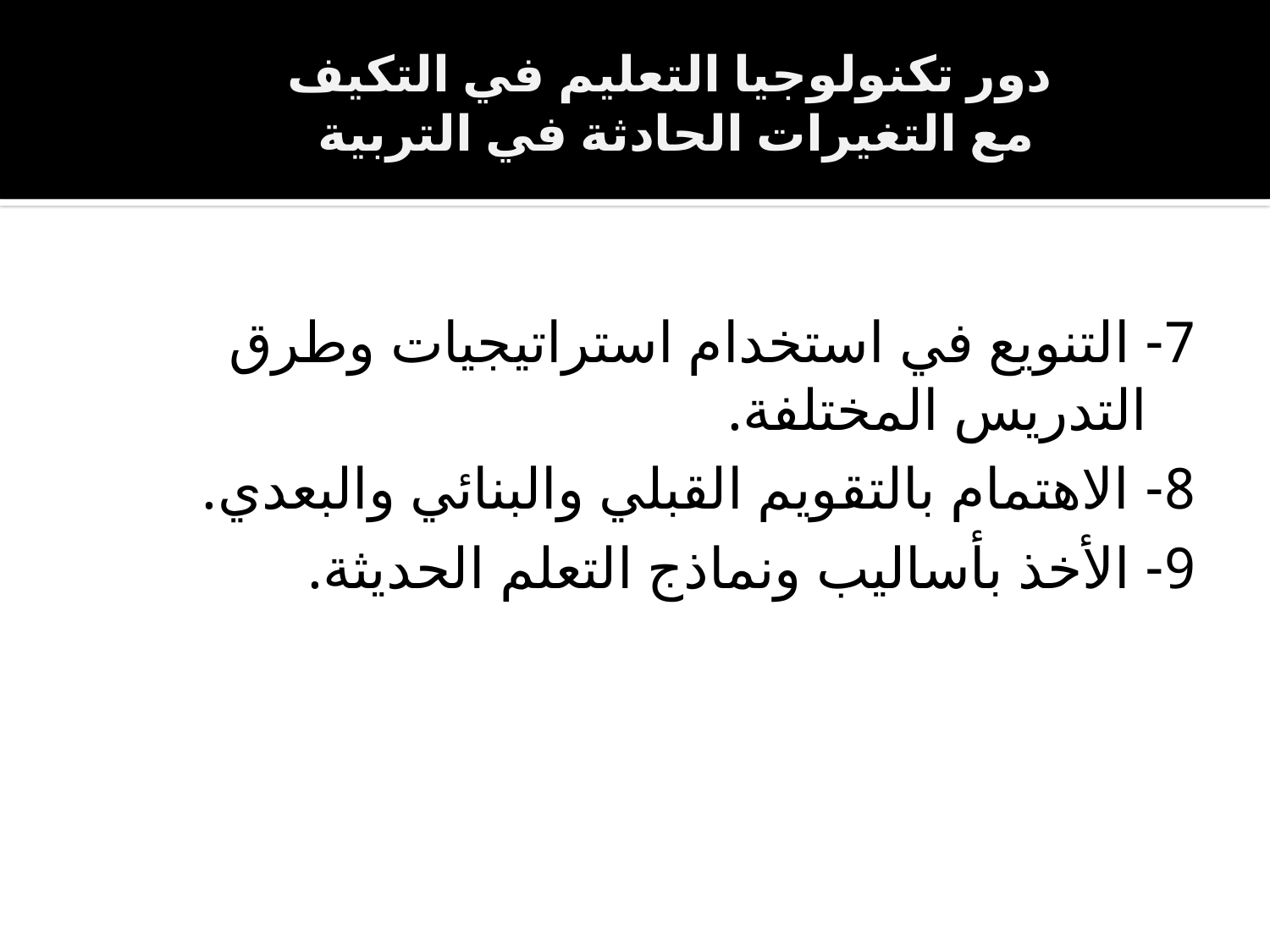

#
دور تكنولوجيا التعليم في التكيف
مع التغيرات الحادثة في التربية
7- التنويع في استخدام استراتيجيات وطرق التدريس المختلفة.
8- الاهتمام بالتقويم القبلي والبنائي والبعدي.
9- الأخذ بأساليب ونماذج التعلم الحديثة.